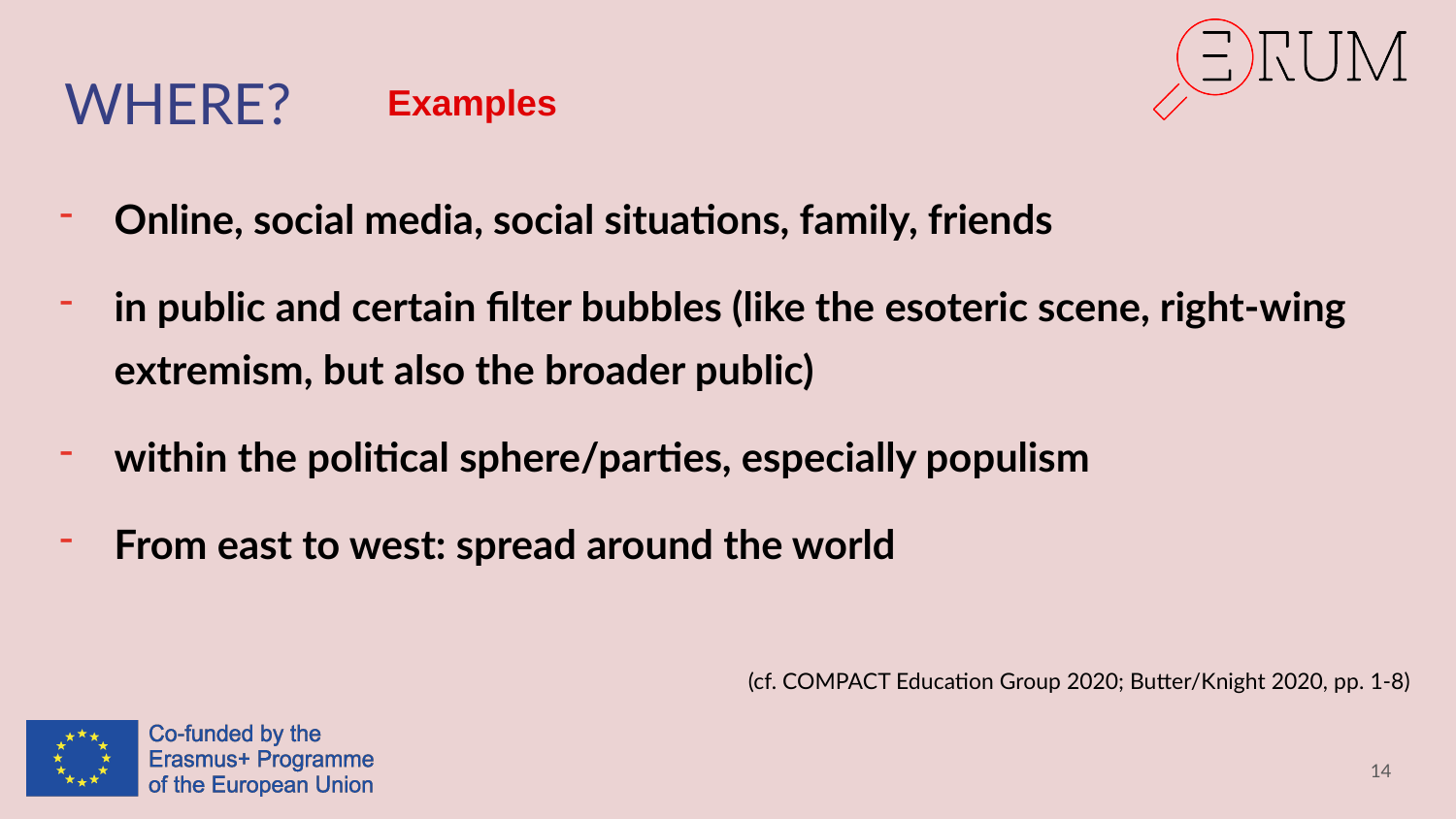

# WHERE?
Examples
Online, social media, social situations, family, friends
in public and certain filter bubbles (like the esoteric scene, right-wing extremism, but also the broader public)
within the political sphere/parties, especially populism
From east to west: spread around the world
(cf. COMPACT Education Group 2020; Butter/Knight 2020, pp. 1-8)
14